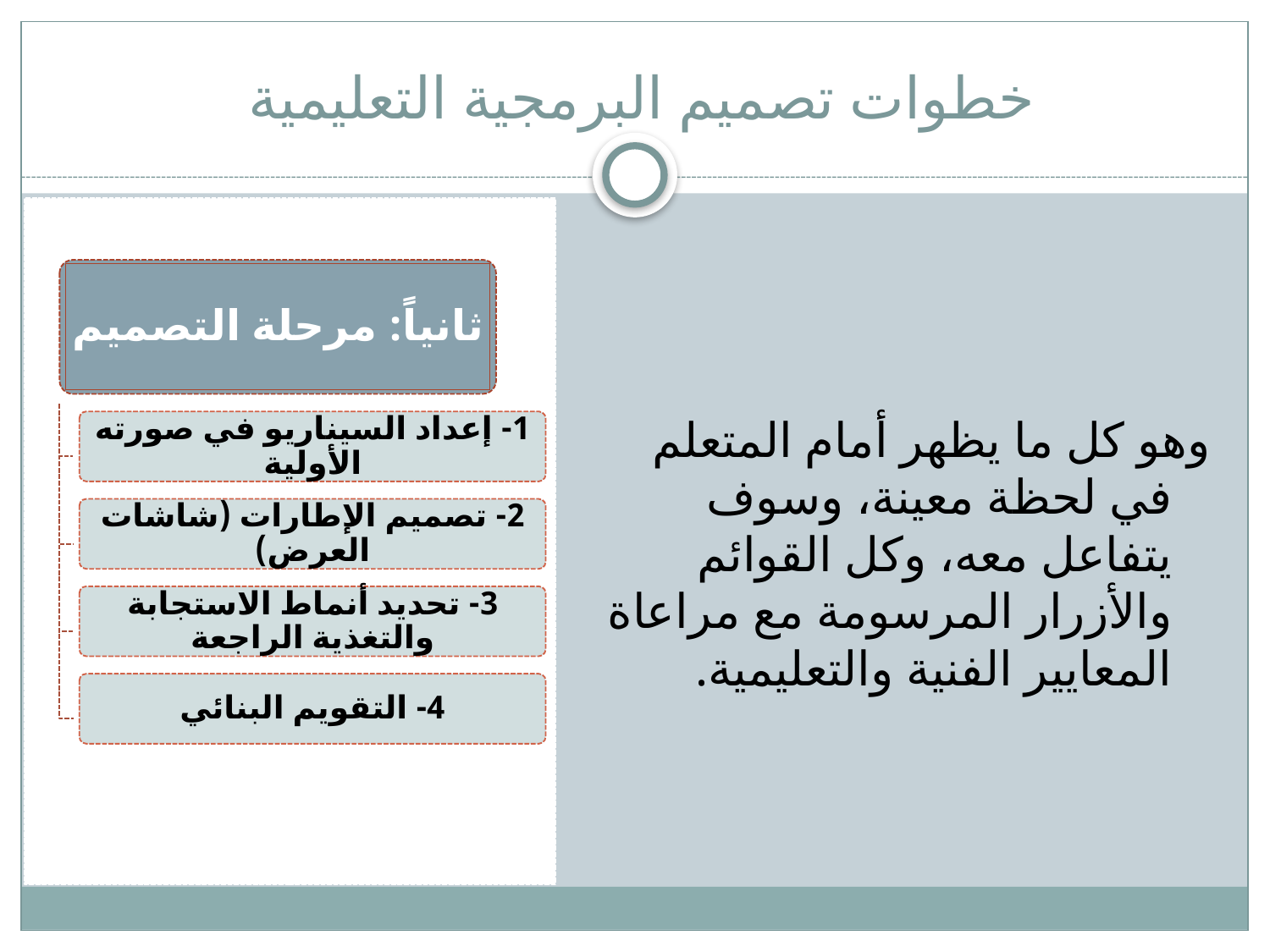

# خطوات تصميم البرمجية التعليمية

وهو كل ما يظهر أمام المتعلم في لحظة معينة، وسوف يتفاعل معه، وكل القوائم والأزرار المرسومة مع مراعاة المعايير الفنية والتعليمية.

ثانياً: مرحلة التصميم

1- إعداد السيناريو في صورته الأولية

2- تصميم الإطارات (شاشات العرض)

3- تحديد أنماط الاستجابة والتغذية الراجعة

4- التقويم البنائي